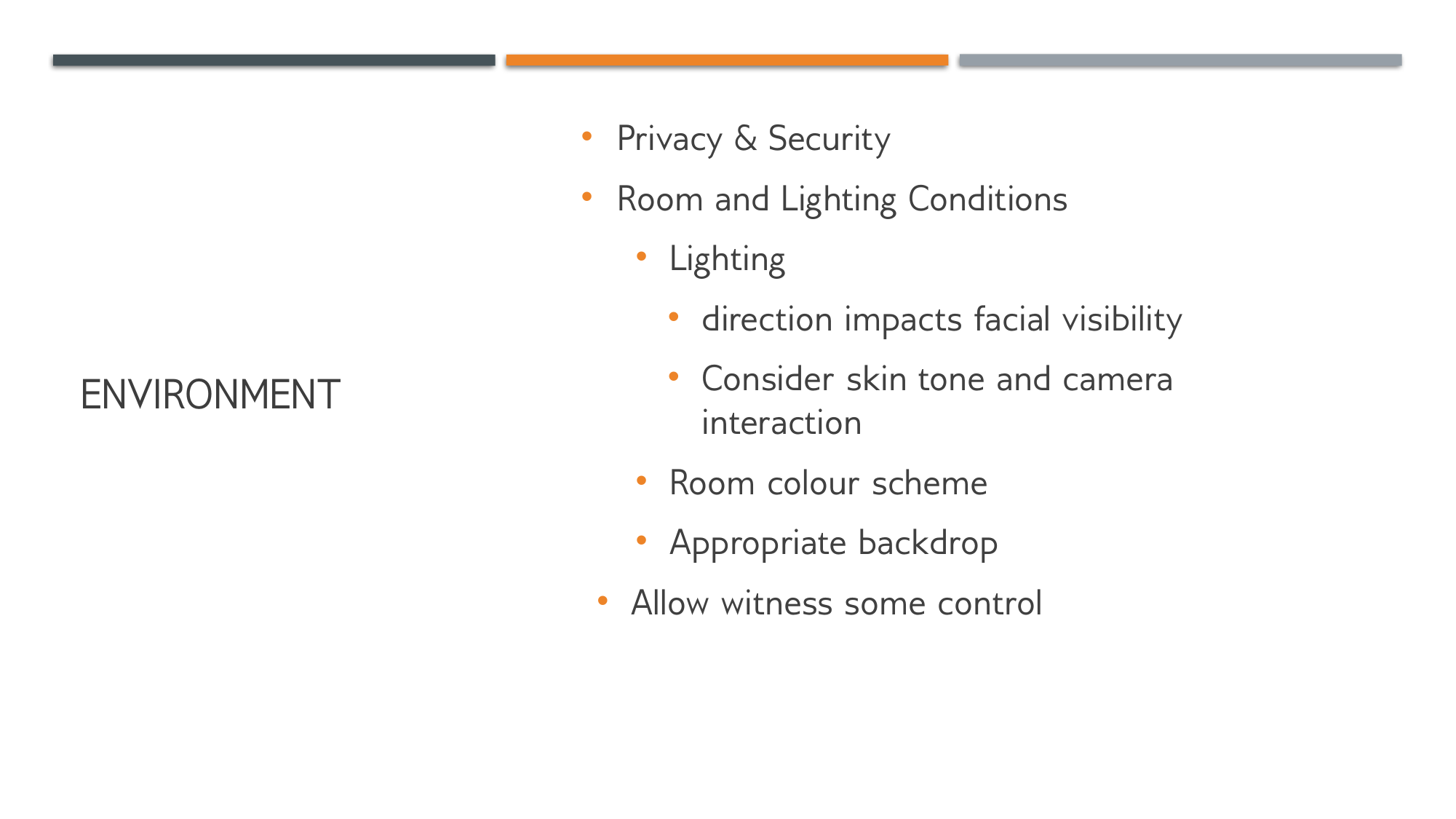

# environment
Privacy & Security
Room and Lighting Conditions
Lighting
direction impacts facial visibility
Consider skin tone and camera interaction
Room colour scheme
Appropriate backdrop
Allow witness some control